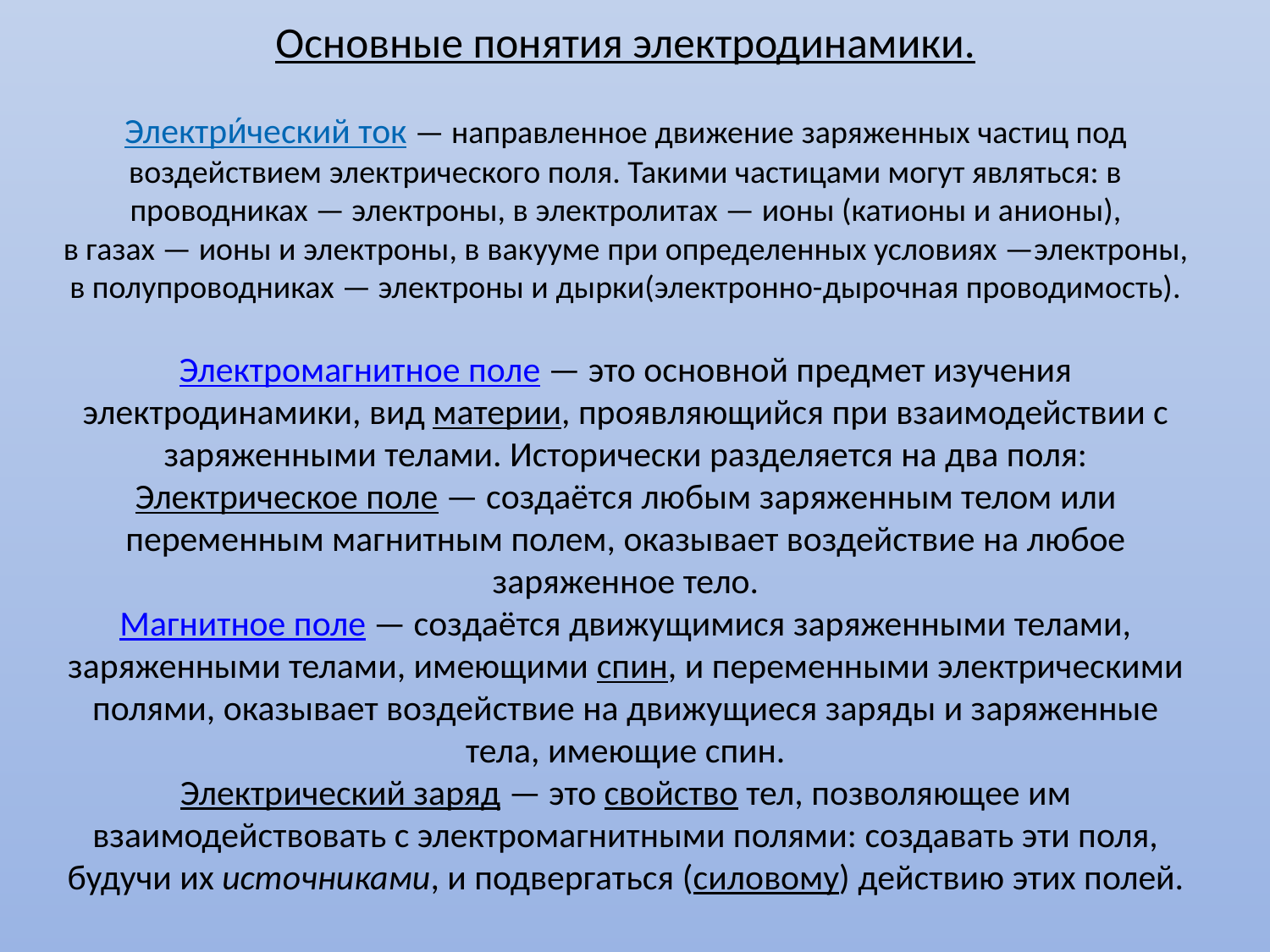

# Основные понятия электродинамики. Электри́ческий ток — направленное движение заряженных частиц под воздействием электрического поля. Такими частицами могут являться: в проводниках — электроны, в электролитах — ионы (катионы и анионы), в газах — ионы и электроны, в вакууме при определенных условиях —электроны, в полупроводниках — электроны и дырки(электронно-дырочная проводимость). Электромагнитное поле — это основной предмет изучения электродинамики, вид материи, проявляющийся при взаимодействии с заряженными телами. Исторически разделяется на два поля: Электрическое поле — создаётся любым заряженным телом или переменным магнитным полем, оказывает воздействие на любое заряженное тело. Магнитное поле — создаётся движущимися заряженными телами, заряженными телами, имеющими спин, и переменными электрическими полями, оказывает воздействие на движущиеся заряды и заряженные тела, имеющие спин. Электрический заряд — это свойство тел, позволяющее им взаимодействовать с электромагнитными полями: создавать эти поля, будучи их источниками, и подвергаться (силовому) действию этих полей.